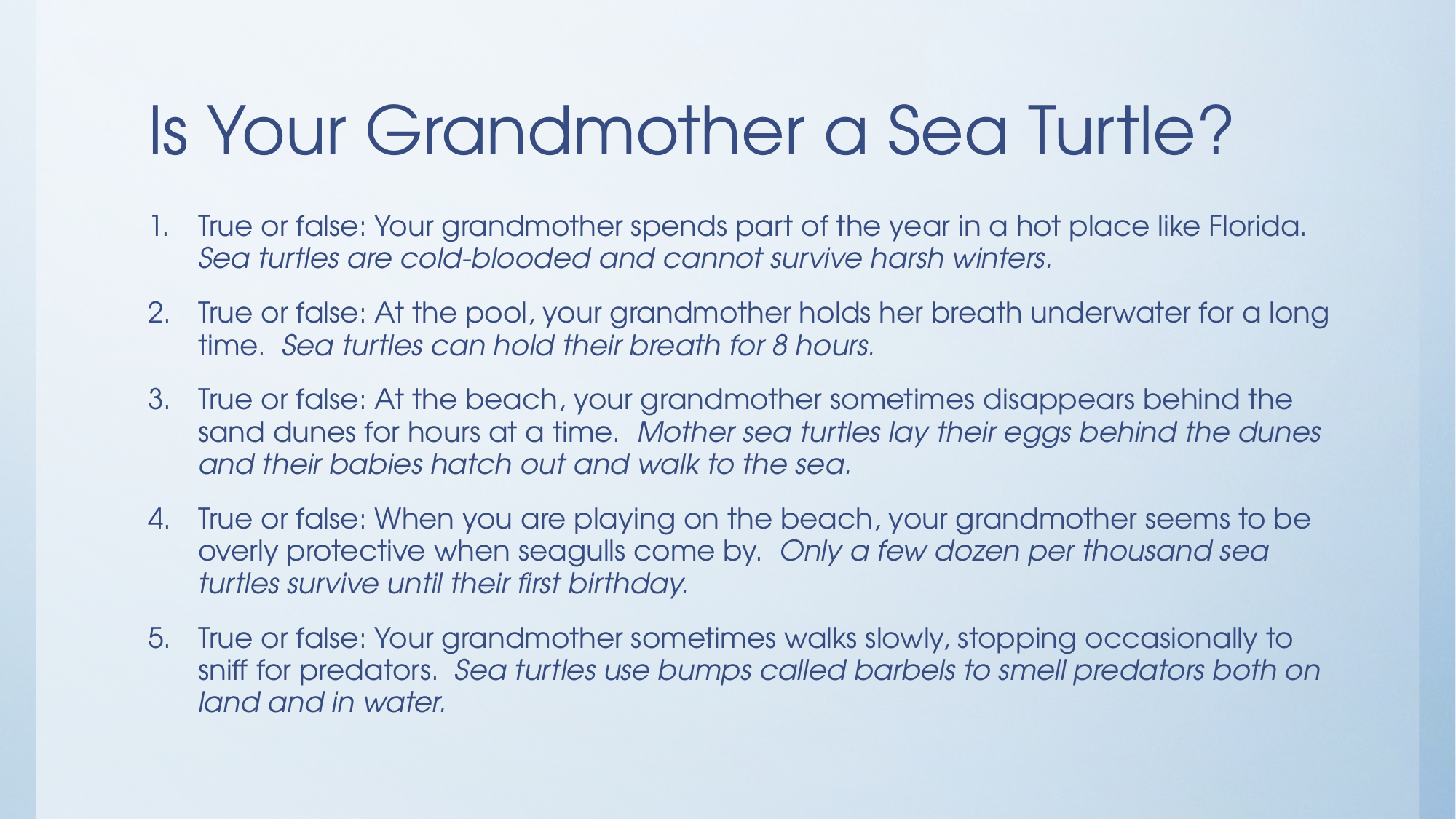

# Is Your Grandmother a Sea Turtle?
True or false: Your grandmother spends part of the year in a hot place like Florida. Sea turtles are cold-blooded and cannot survive harsh winters.
True or false: At the pool, your grandmother holds her breath underwater for a long time.  Sea turtles can hold their breath for 8 hours.
True or false: At the beach, your grandmother sometimes disappears behind the sand dunes for hours at a time.  Mother sea turtles lay their eggs behind the dunes and their babies hatch out and walk to the sea.
True or false: When you are playing on the beach, your grandmother seems to be overly protective when seagulls come by.  Only a few dozen per thousand sea turtles survive until their first birthday.
True or false: Your grandmother sometimes walks slowly, stopping occasionally to sniff for predators.  Sea turtles use bumps called barbels to smell predators both on land and in water.